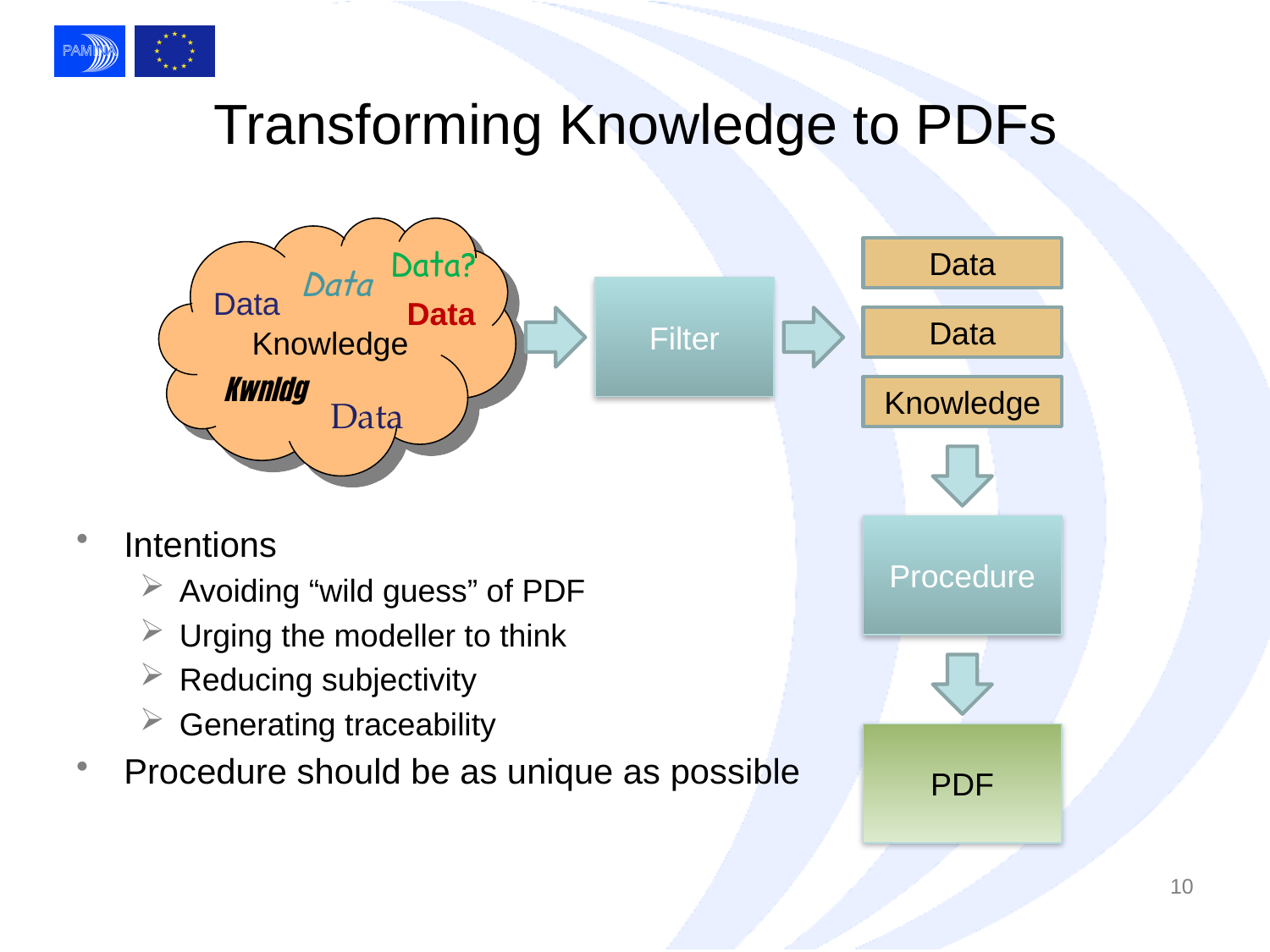

# Transforming Knowledge to PDFs

Data?
Data
Data
Data
Knowledge
Kwnldg
Data
Data

Data
Knowledge
Filter

Procedure
Intentions
Avoiding “wild guess” of PDF
Urging the modeller to think
Reducing subjectivity
Generating traceability
Procedure should be as unique as possible

PDF
10